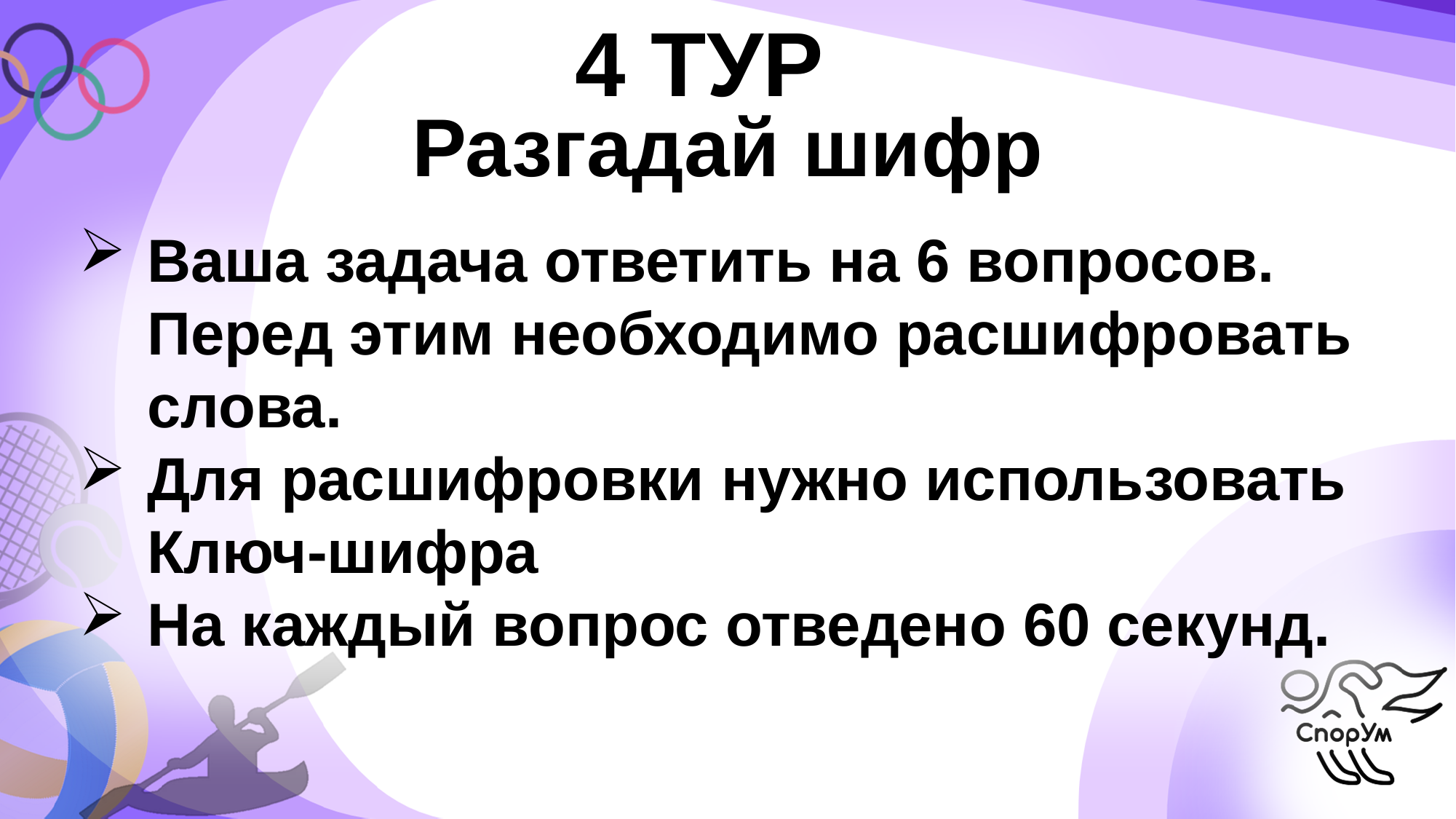

4 ТУР

Разгадай шифр

Ваша задача ответить на 6 вопросов. Перед этим необходимо расшифровать слова.
Для расшифровки нужно использовать Ключ-шифра
На каждый вопрос отведено 60 секунд.